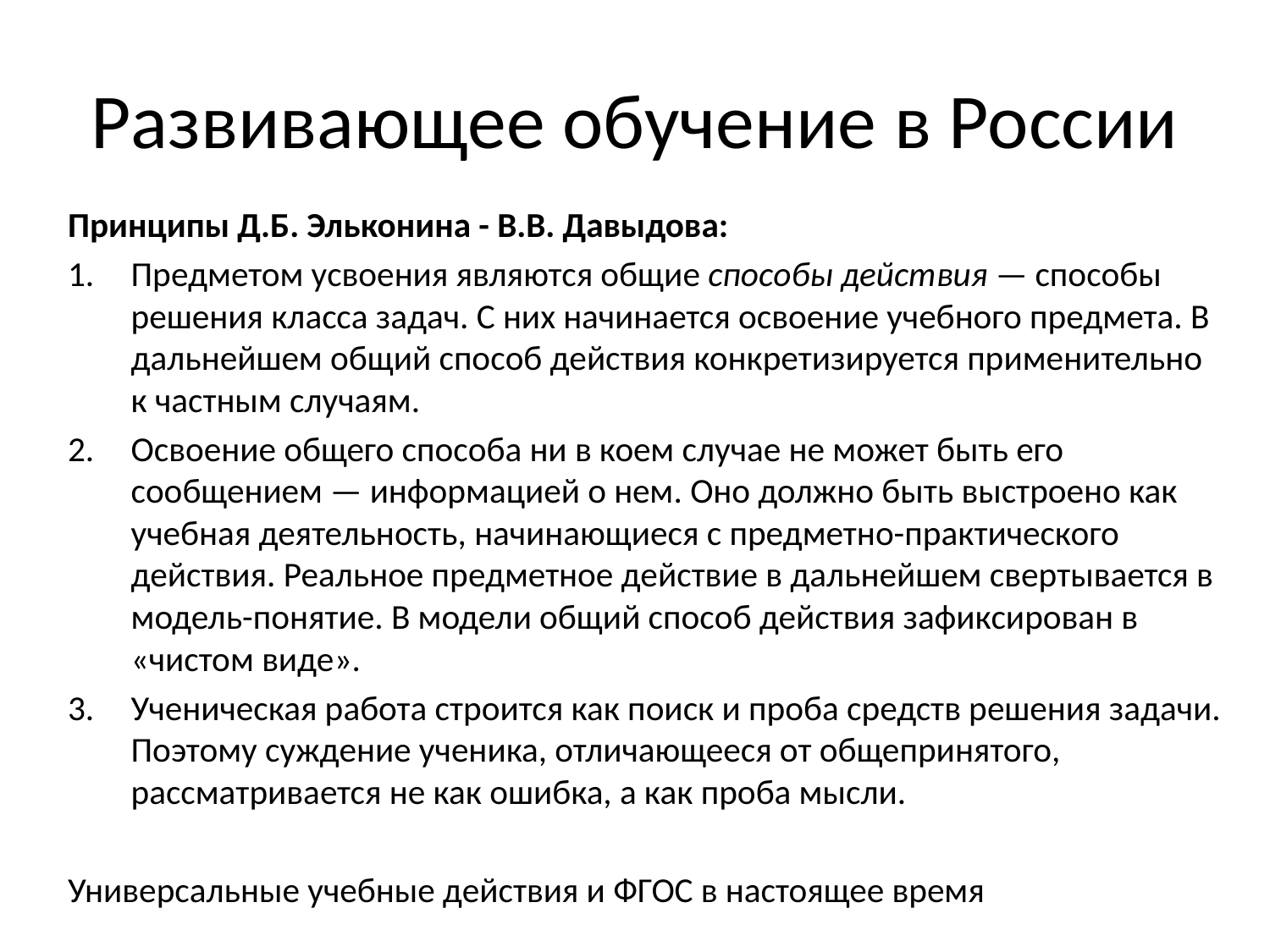

# Развивающее обучение в России
Принципы Д.Б. Эльконина - В.В. Давыдова:
Предметом усвоения являются общие способы действия — способы решения класса задач. С них начинается освоение учебного предмета. В дальнейшем общий способ действия конкретизируется применительно к частным случаям.
Освоение общего способа ни в коем случае не может быть его сообщением — информацией о нем. Оно должно быть выстроено как учебная деятельность, начинающиеся с предметно-практического действия. Реальное предметное действие в дальнейшем свертывается в модель-понятие. В модели общий способ действия зафиксирован в «чистом виде».
Ученическая работа строится как поиск и проба средств решения задачи. Поэтому суждение ученика, отличающееся от общепринятого, рассматривается не как ошибка, а как проба мысли.

Универсальные учебные действия и ФГОС в настоящее время